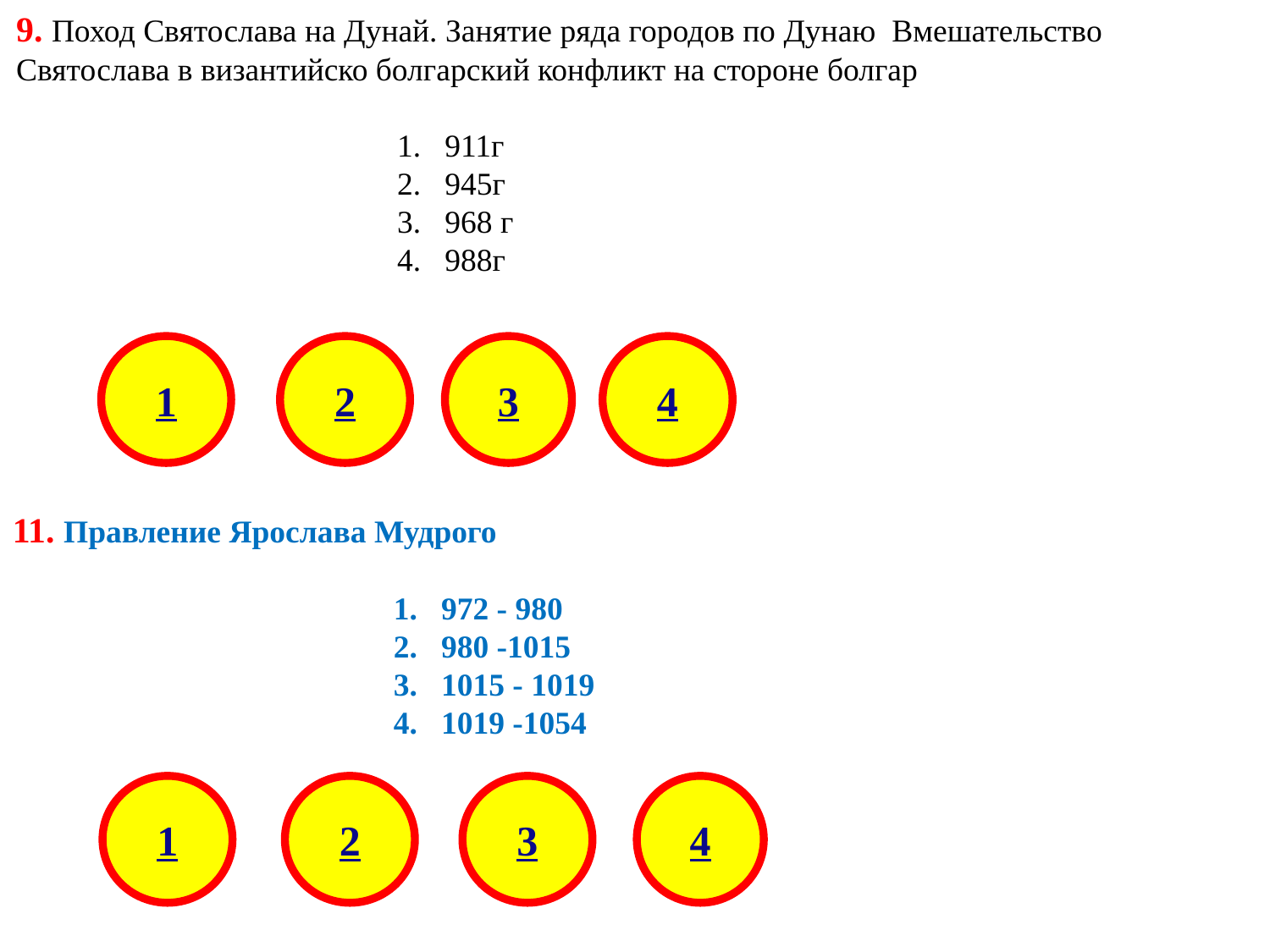

9. Поход Святослава на Дунай. Занятие ряда городов по Дунаю  Вмешательство Святослава в византийско болгарский конфликт на стороне болгар

911г
945г
968 г
988г

1
2
3
4
11. Правление Ярослава Мудрого

972 - 980
980 -1015
1015 - 1019
1019 -1054
1
2
3
4